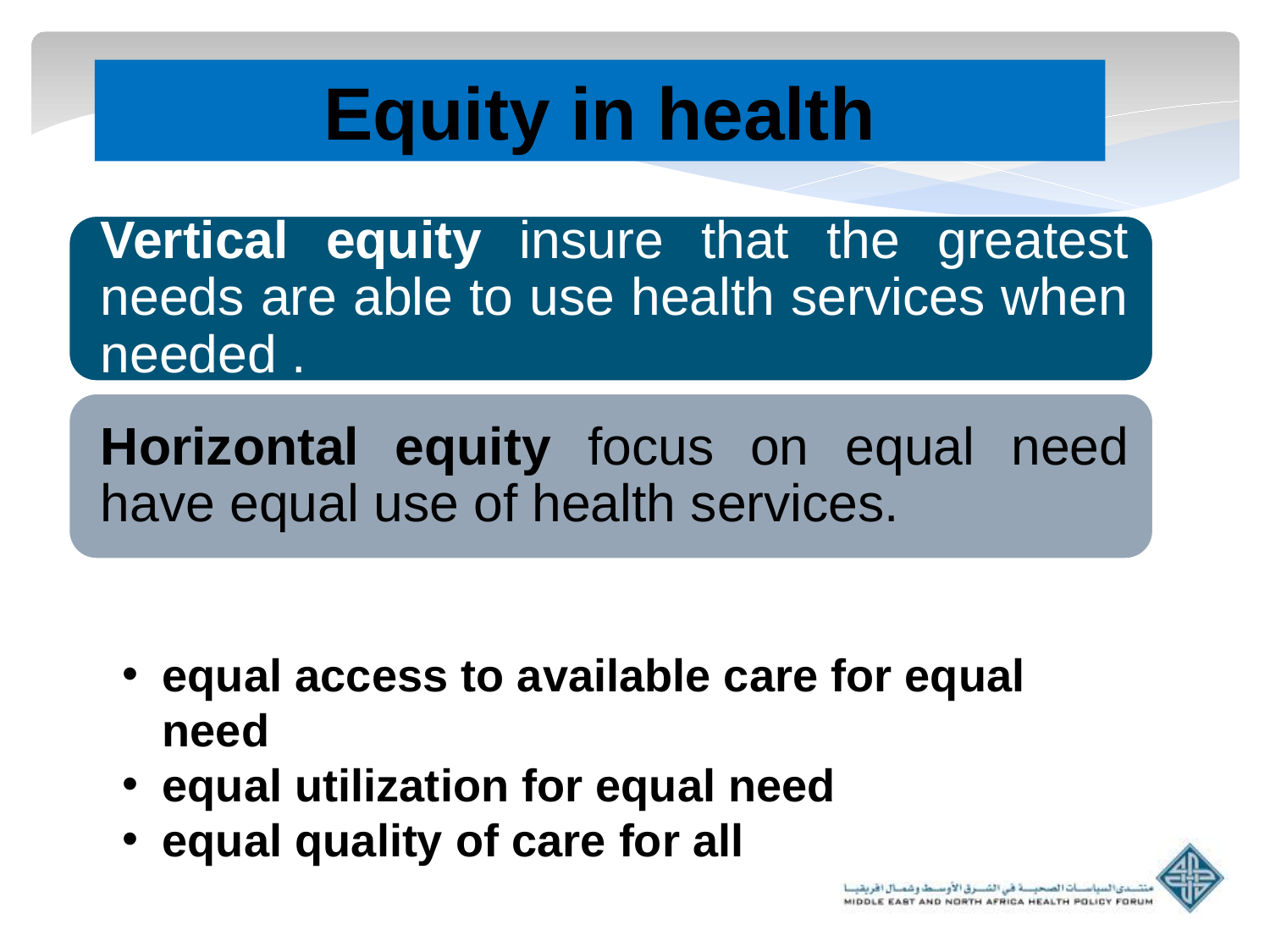

Equity in health
Vertical equity insure that the greatest needs are able to use health services when needed .
Horizontal equity focus on equal need have equal use of health services.
equal access to available care for equal need
equal utilization for equal need
equal quality of care for all